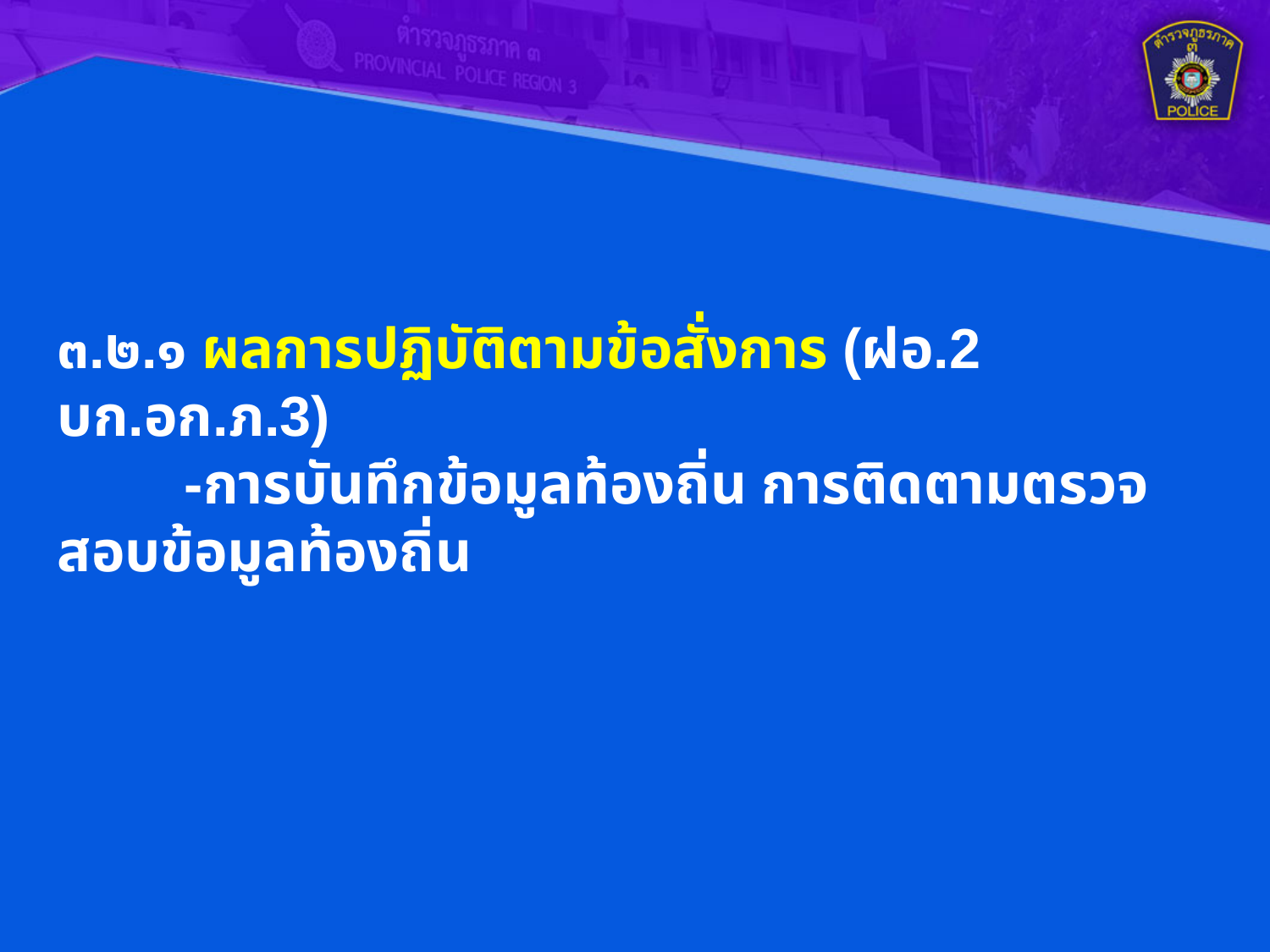

๓.๒.๑ ผลการปฏิบัติตามข้อสั่งการ (ฝอ.2 บก.อก.ภ.3)
	-การบันทึกข้อมูลท้องถิ่น การติดตามตรวจสอบข้อมูลท้องถิ่น